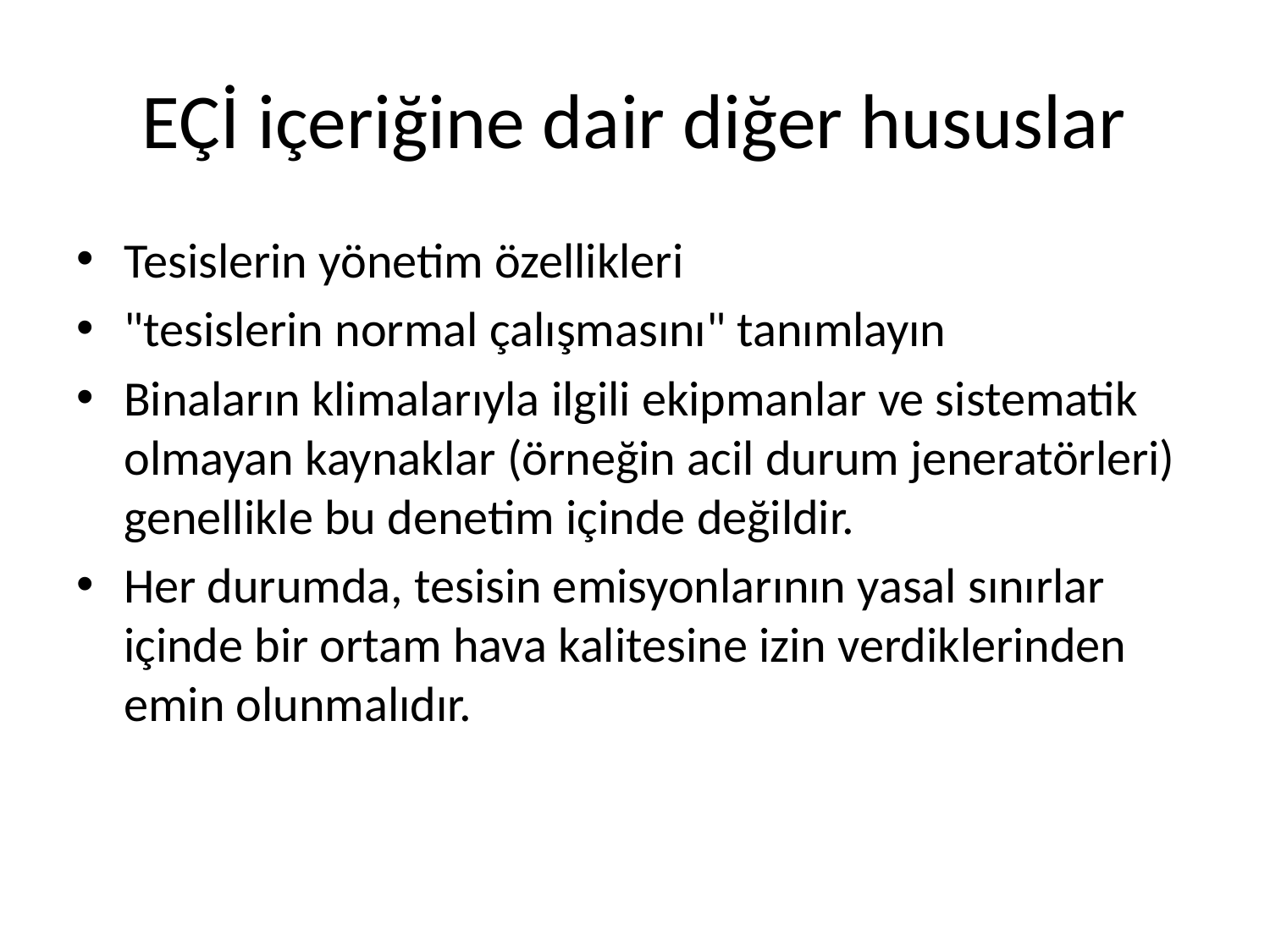

# EÇİ içeriğine dair diğer hususlar
Tesislerin yönetim özellikleri
"tesislerin normal çalışmasını" tanımlayın
Binaların klimalarıyla ilgili ekipmanlar ve sistematik olmayan kaynaklar (örneğin acil durum jeneratörleri) genellikle bu denetim içinde değildir.
Her durumda, tesisin emisyonlarının yasal sınırlar içinde bir ortam hava kalitesine izin verdiklerinden emin olunmalıdır.